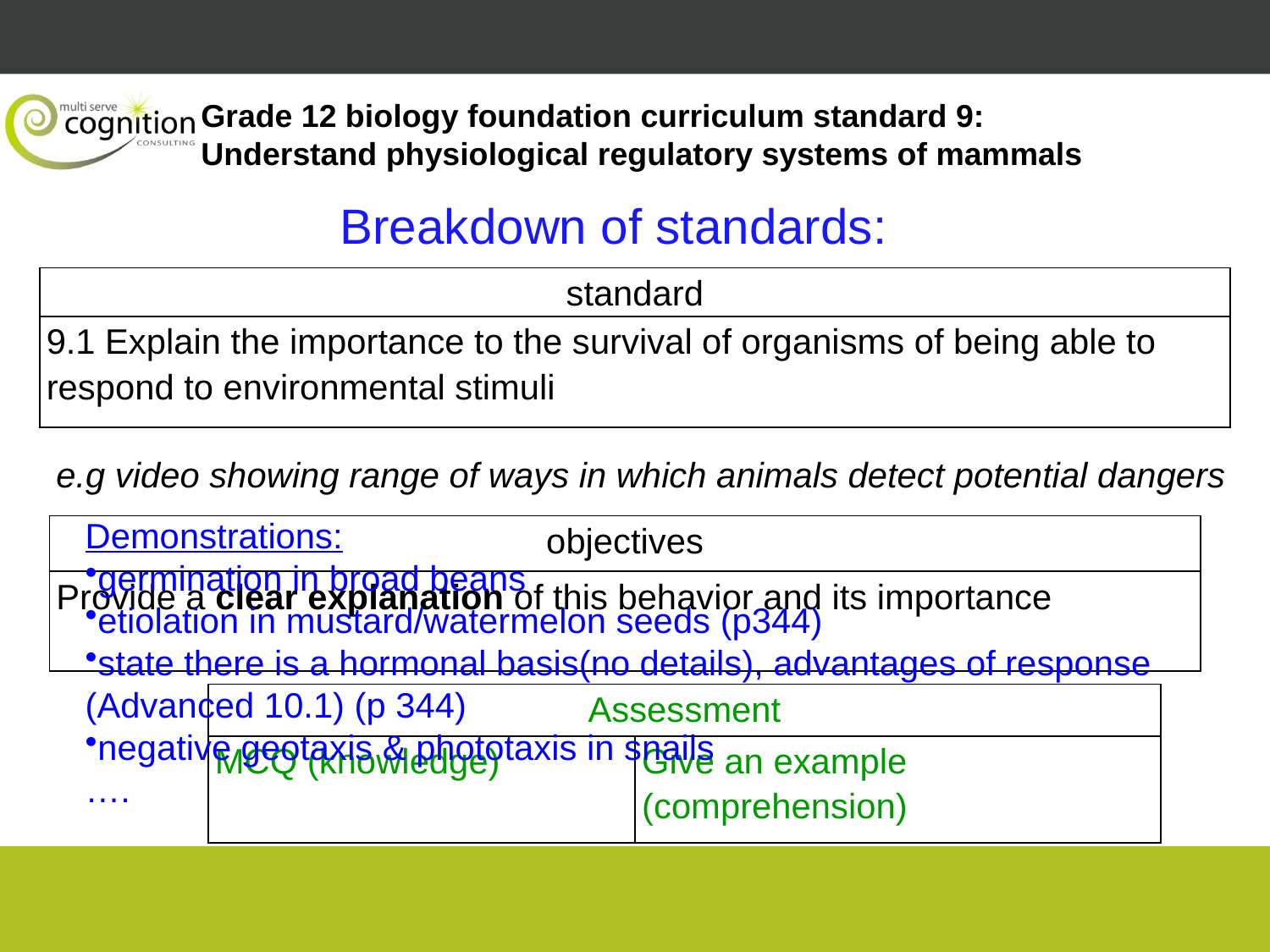

Grade 12 biology foundation curriculum standard 9:
Understand physiological regulatory systems of mammals
Breakdown of standards:
| standard |
| --- |
| 9.1 Explain the importance to the survival of organisms of being able to respond to environmental stimuli |
e.g video showing range of ways in which animals detect potential dangers
Demonstrations:
germination in broad beans
etiolation in mustard/watermelon seeds (p344)
state there is a hormonal basis(no details), advantages of response
(Advanced 10.1) (p 344)
negative geotaxis & phototaxis in snails
….
| objectives |
| --- |
| Provide a clear explanation of this behavior and its importance |
| Assessment |  |
| --- | --- |
| MCQ (knowledge) | Give an example (comprehension) |